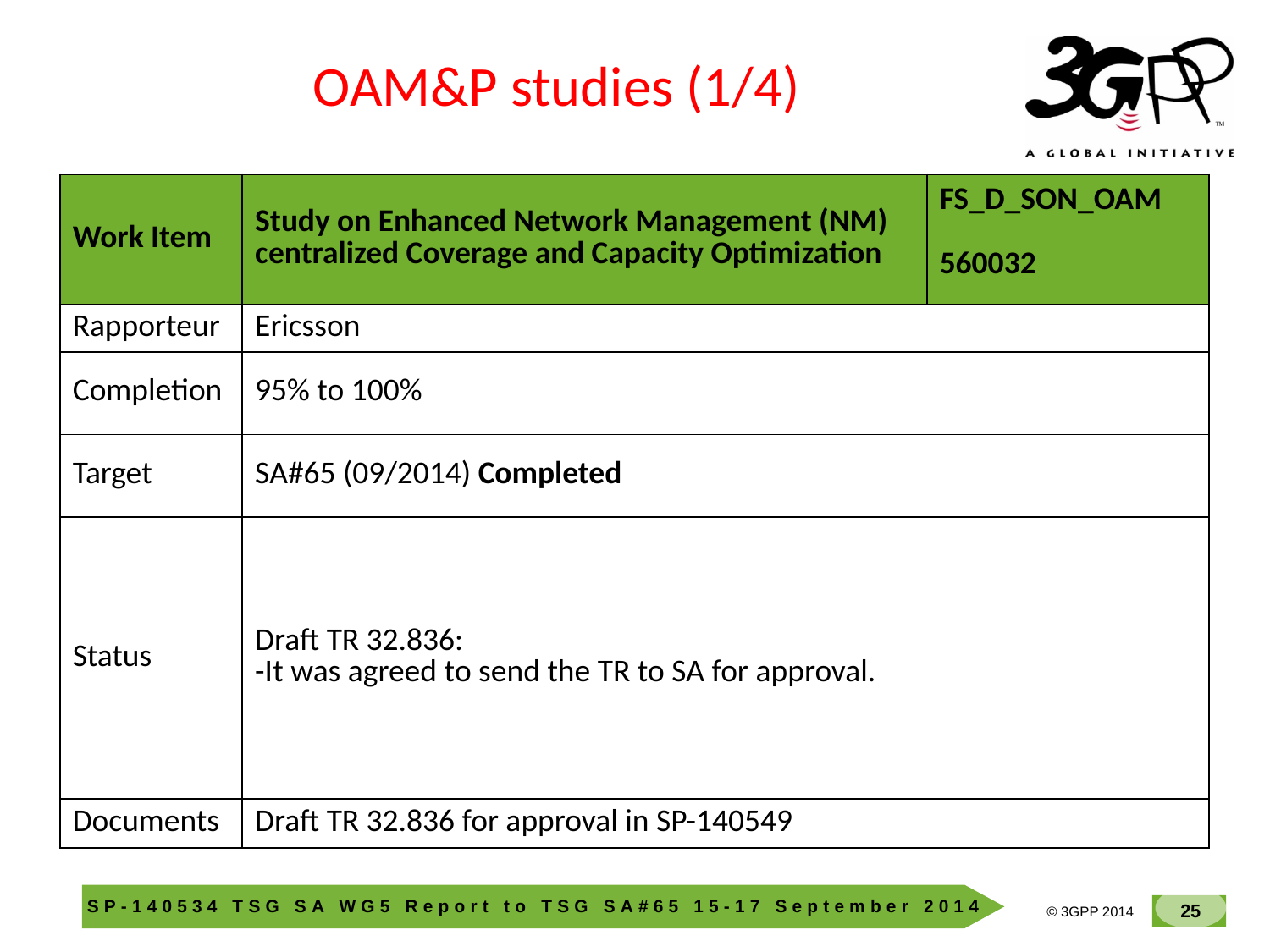

OAM&P studies (1/4)
| Work Item | Study on Enhanced Network Management (NM) centralized Coverage and Capacity Optimization | FS\_D\_SON\_OAM |
| --- | --- | --- |
|  |  | 560032 |
| Rapporteur | Ericsson |  |
| Completion | 95% to 100% |  |
| Target | SA#65 (09/2014) Completed |  |
| Status | Draft TR 32.836: -It was agreed to send the TR to SA for approval. |  |
| Documents | Draft TR 32.836 for approval in SP-140549 |  |